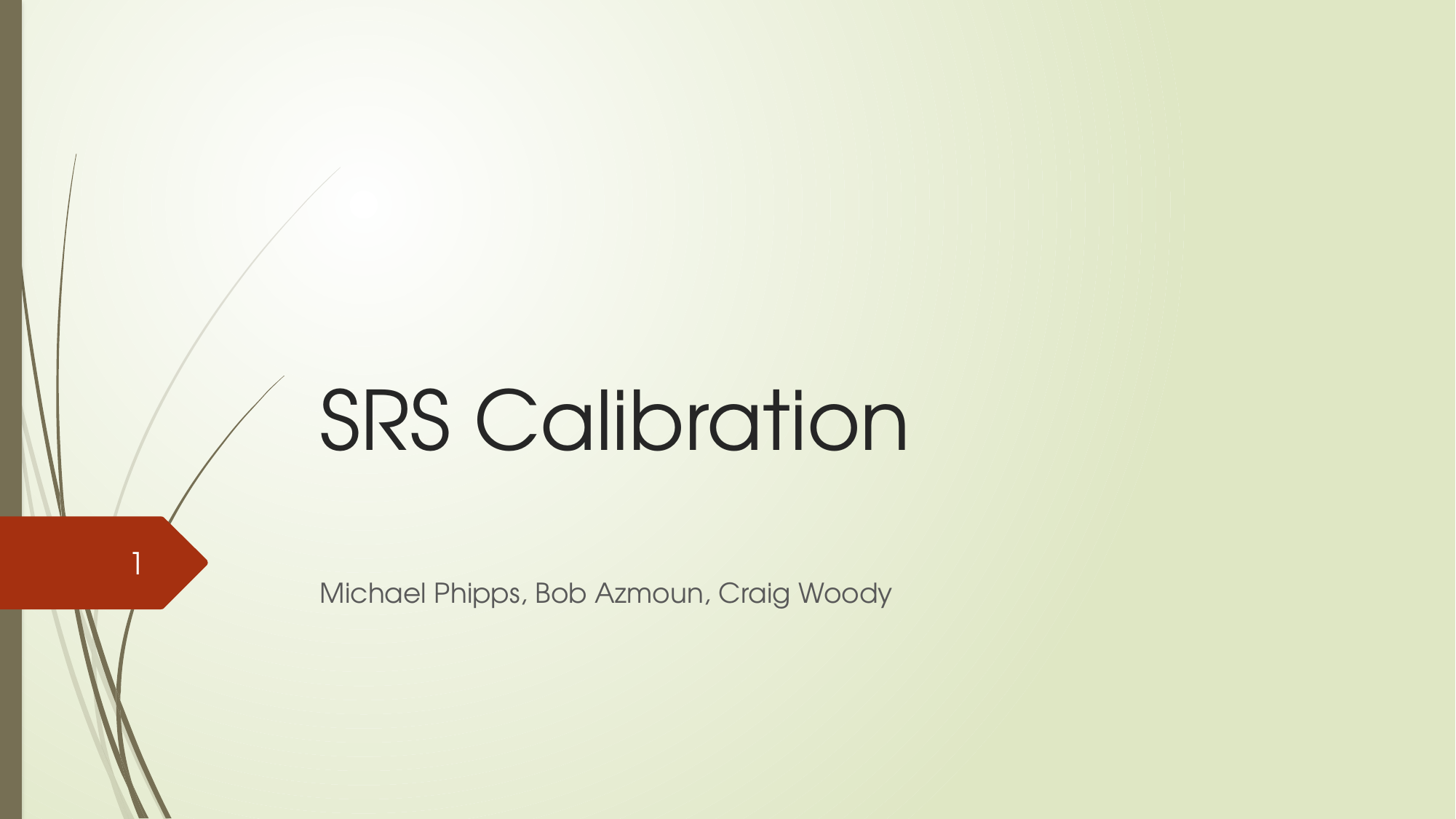

# SRS Calibration
1
Michael Phipps, Bob Azmoun, Craig Woody